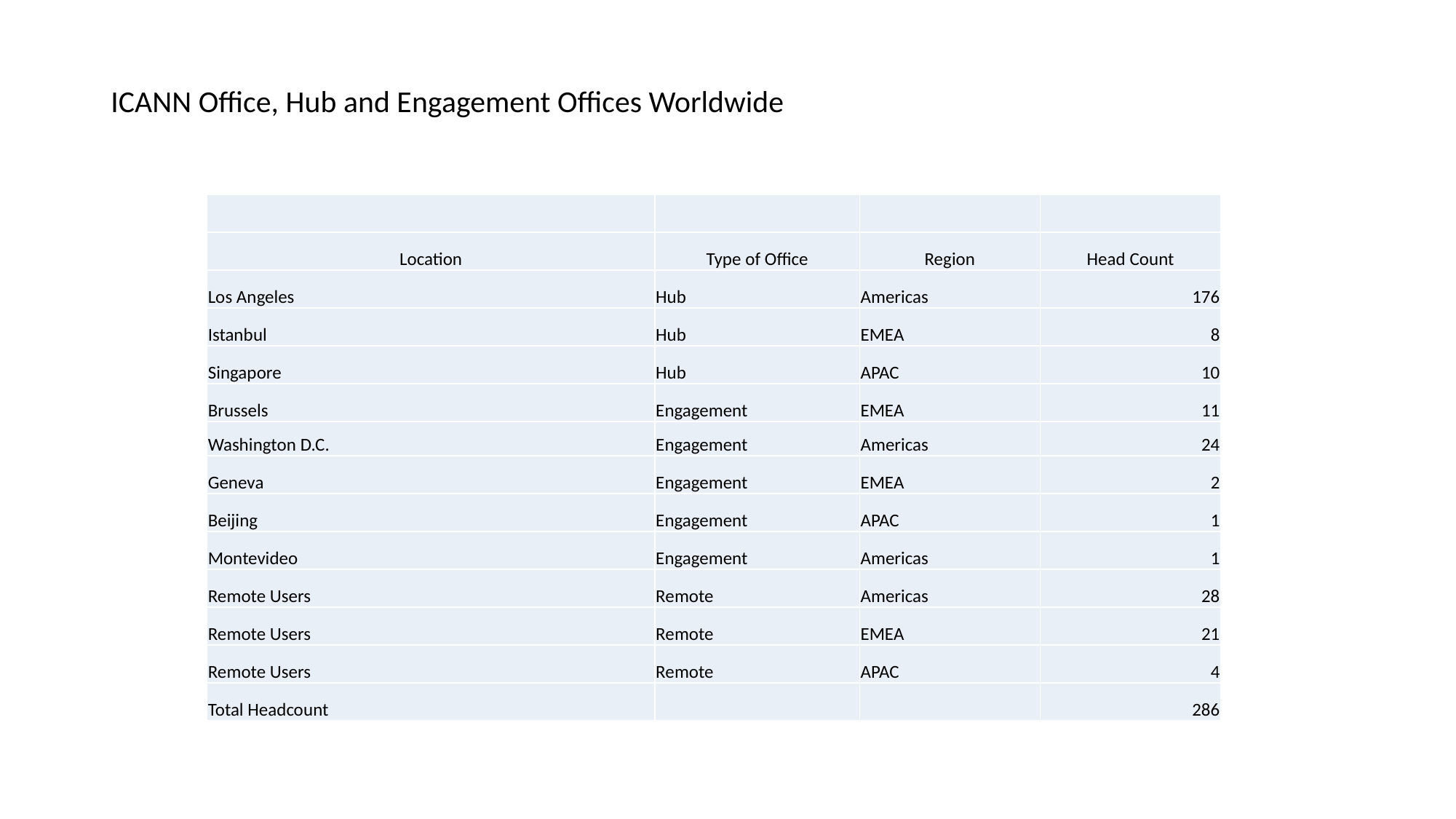

# ICANN Office, Hub and Engagement Offices Worldwide
|  |  |  |  |
| --- | --- | --- | --- |
| Location | Type of Office | Region | Head Count |
| Los Angeles | Hub | Americas | 176 |
| Istanbul | Hub | EMEA | 8 |
| Singapore | Hub | APAC | 10 |
| Brussels | Engagement | EMEA | 11 |
| Washington D.C. | Engagement | Americas | 24 |
| Geneva | Engagement | EMEA | 2 |
| Beijing | Engagement | APAC | 1 |
| Montevideo | Engagement | Americas | 1 |
| Remote Users | Remote | Americas | 28 |
| Remote Users | Remote | EMEA | 21 |
| Remote Users | Remote | APAC | 4 |
| Total Headcount |  |  | 286 |